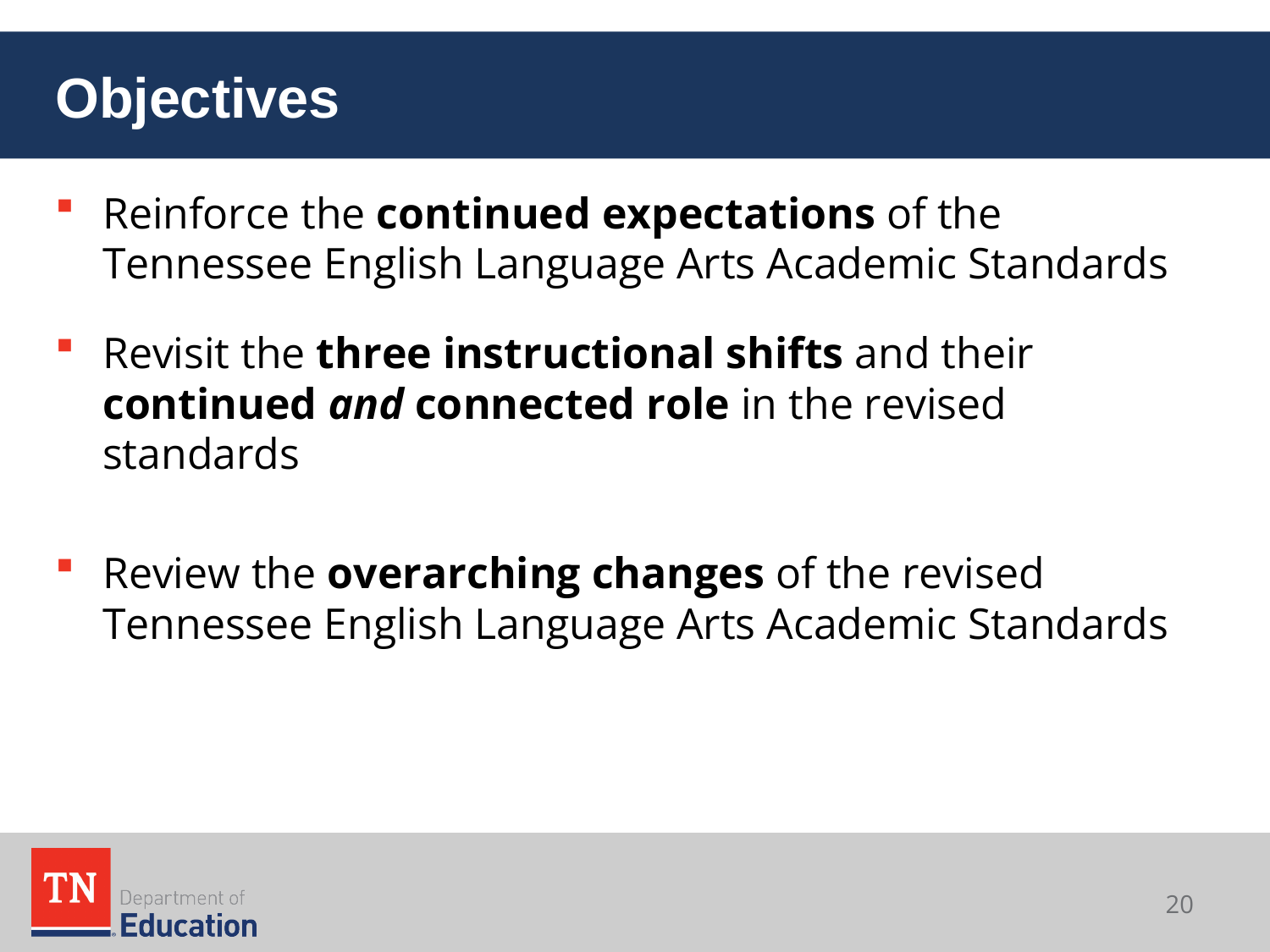

# Objectives
Reinforce the continued expectations of the Tennessee English Language Arts Academic Standards

Revisit the three instructional shifts and their continued and connected role in the revised standards

Review the overarching changes of the revised Tennessee English Language Arts Academic Standards

20